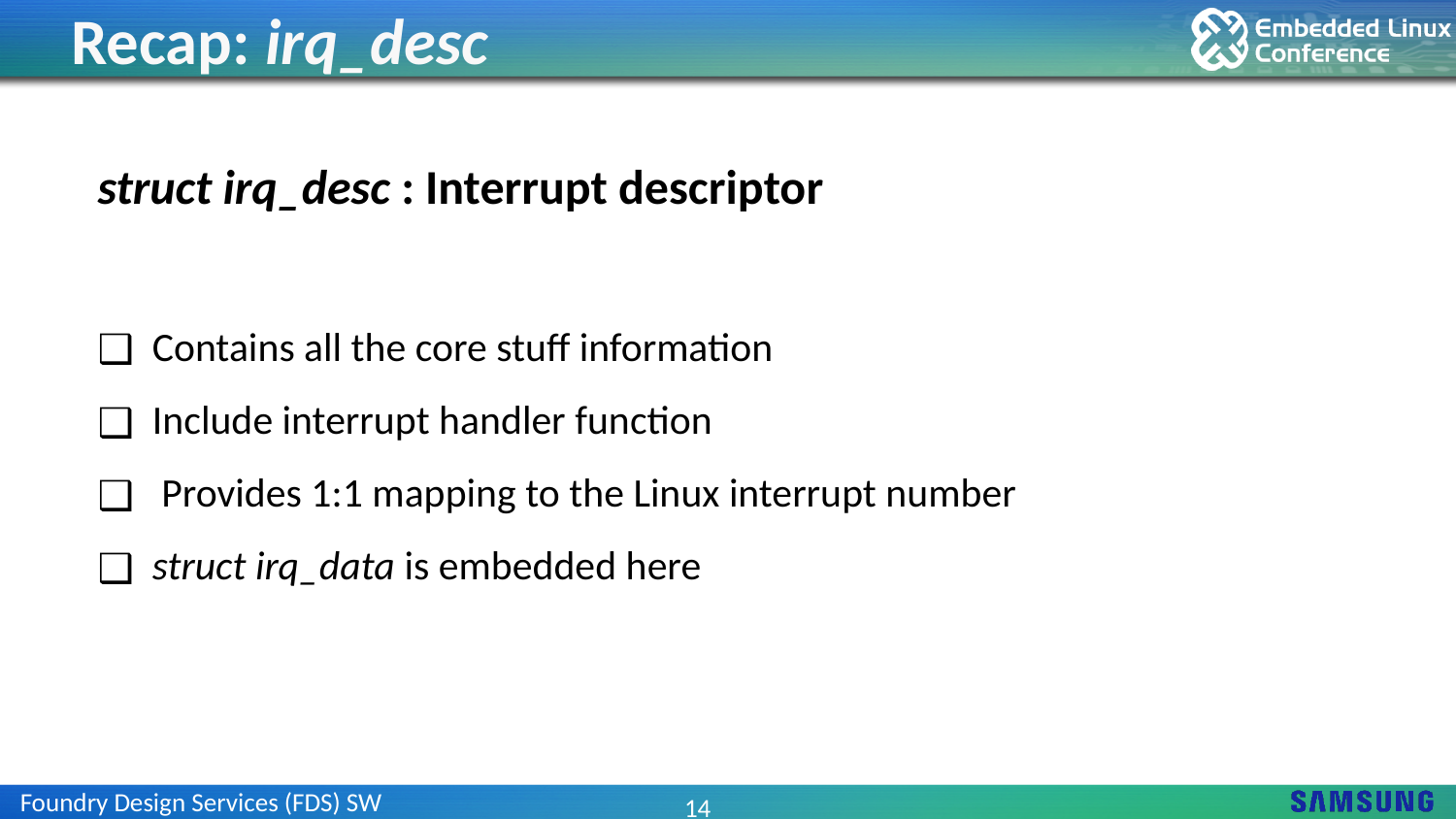

# Recap: irq_desc

struct irq_desc : Interrupt descriptor

Contains all the core stuff information
Include interrupt handler function
 Provides 1:1 mapping to the Linux interrupt number
struct irq_data is embedded here